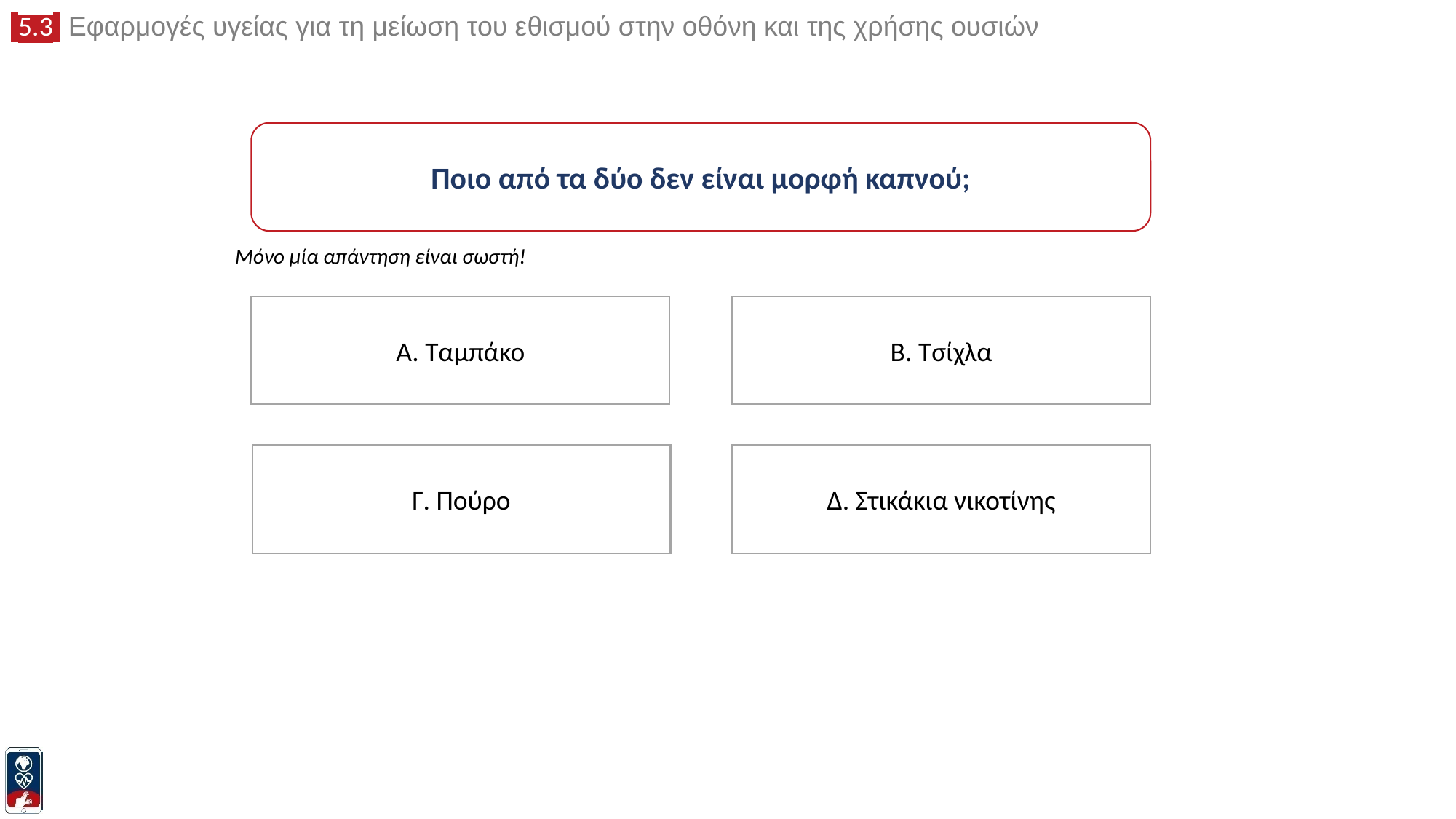

Ποιο από τα δύο δεν είναι μορφή καπνού;
Μόνο μία απάντηση είναι σωστή!
A. Ταμπάκο
B. Τσίχλα
Γ. Πούρο
Δ. Στικάκια νικοτίνης